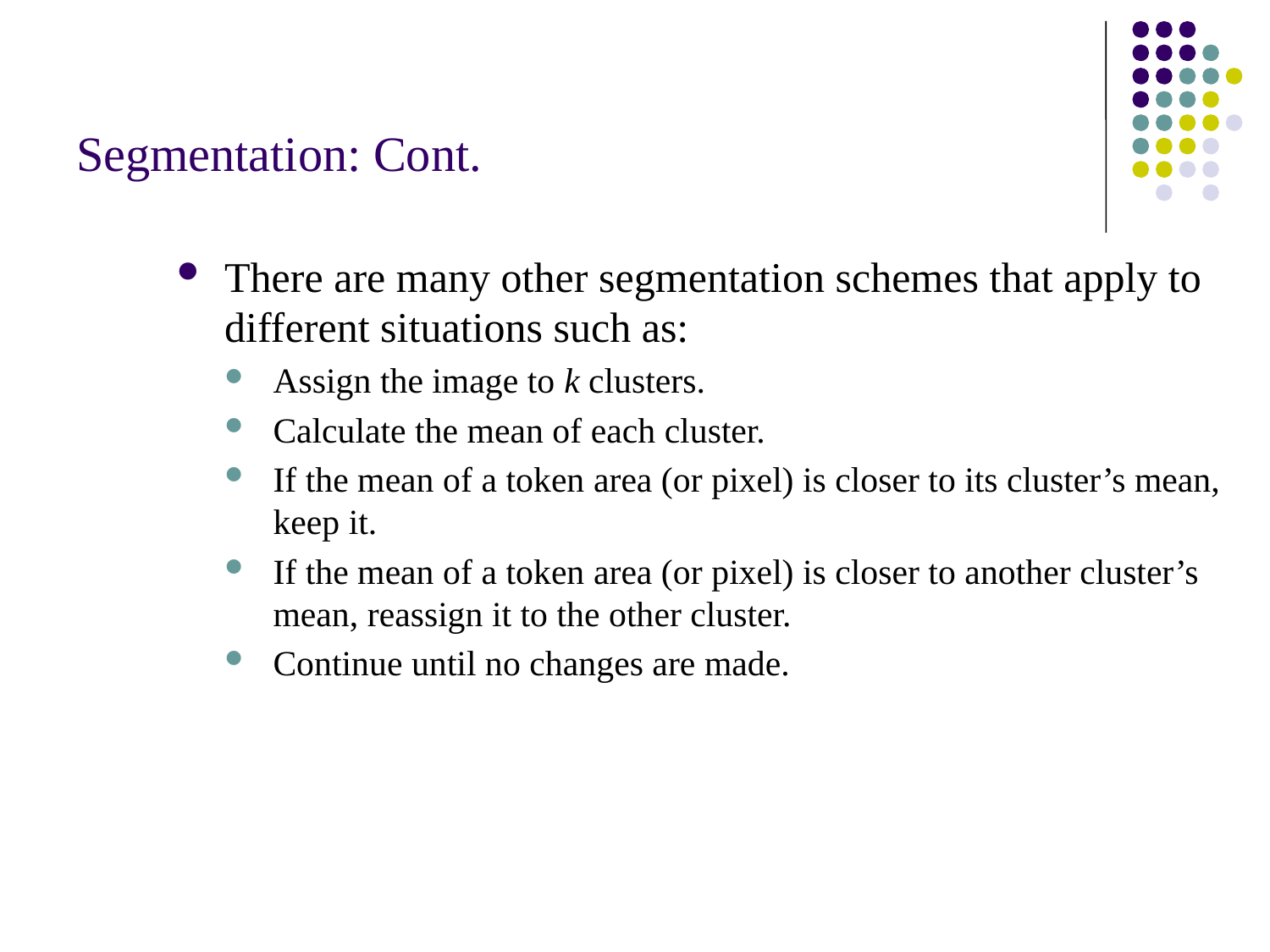

# Segmentation: Cont.
There are many other segmentation schemes that apply to different situations such as:
Assign the image to k clusters.
Calculate the mean of each cluster.
If the mean of a token area (or pixel) is closer to its cluster’s mean, keep it.
If the mean of a token area (or pixel) is closer to another cluster’s mean, reassign it to the other cluster.
Continue until no changes are made.